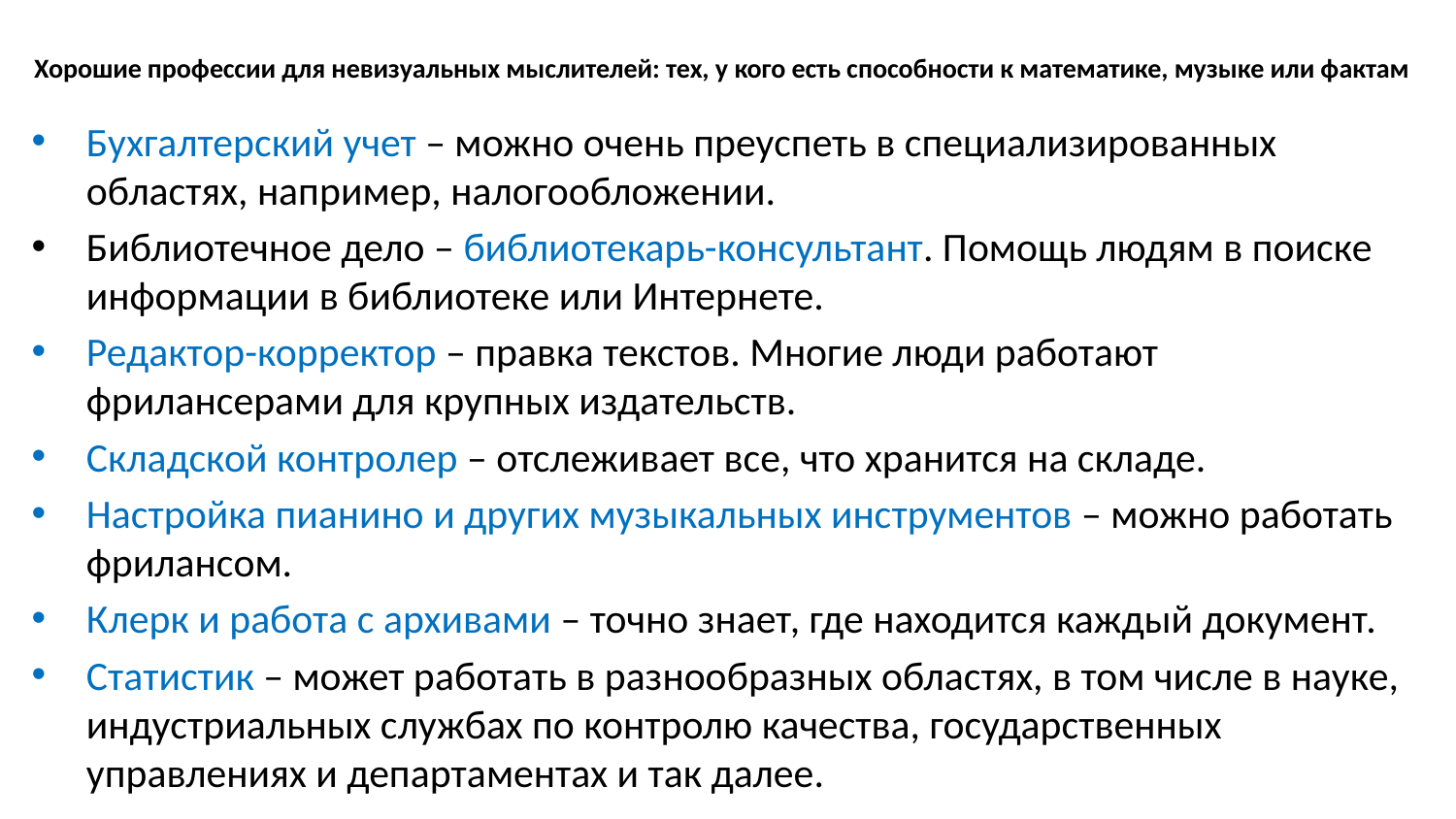

# Хорошие профессии для невизуальных мыслителей: тех, у кого есть способности к математике, музыке или фактам
Бухгалтерский учет – можно очень преуспеть в специализированных областях, например, налогообложении.
Библиотечное дело – библиотекарь-консультант. Помощь людям в поиске информации в библиотеке или Интернете.
Редактор-корректор – правка текстов. Многие люди работают фрилансерами для крупных издательств.
Складской контролер – отслеживает все, что хранится на складе.
Настройка пианино и других музыкальных инструментов – можно работать фрилансом.
Клерк и работа с архивами – точно знает, где находится каждый документ.
Статистик – может работать в разнообразных областях, в том числе в науке, индустриальных службах по контролю качества, государственных управлениях и департаментах и так далее.